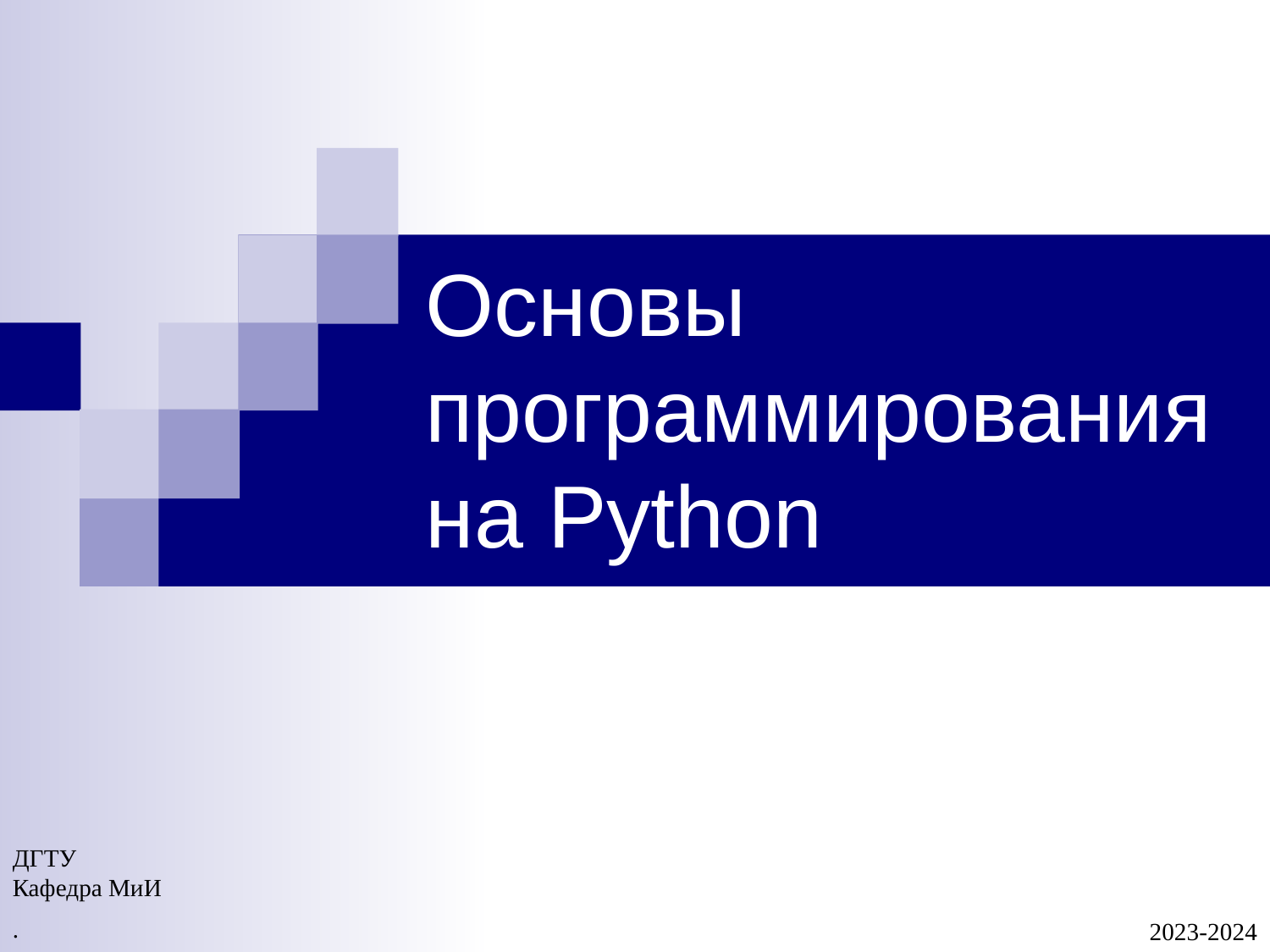

# Основы программирования на Python

ДГТУ
Кафедра МиИ
.
2023-2024